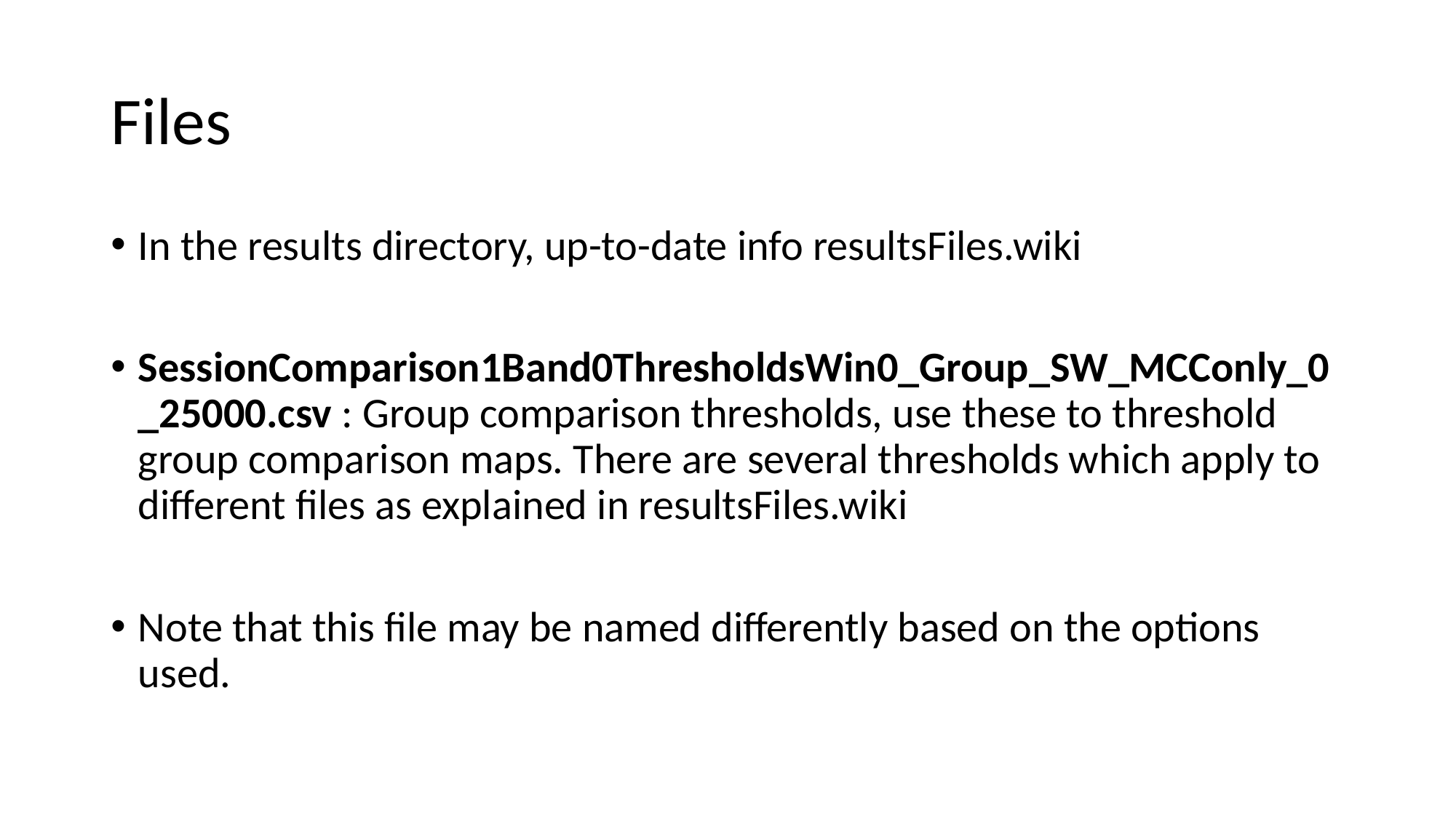

# Files
In the results directory, up-to-date info resultsFiles.wiki

SessionComparison1Band0ThresholdsWin0_Group_SW_MCConly_0_25000.csv : Group comparison thresholds, use these to threshold group comparison maps. There are several thresholds which apply to different files as explained in resultsFiles.wiki

Note that this file may be named differently based on the options used.